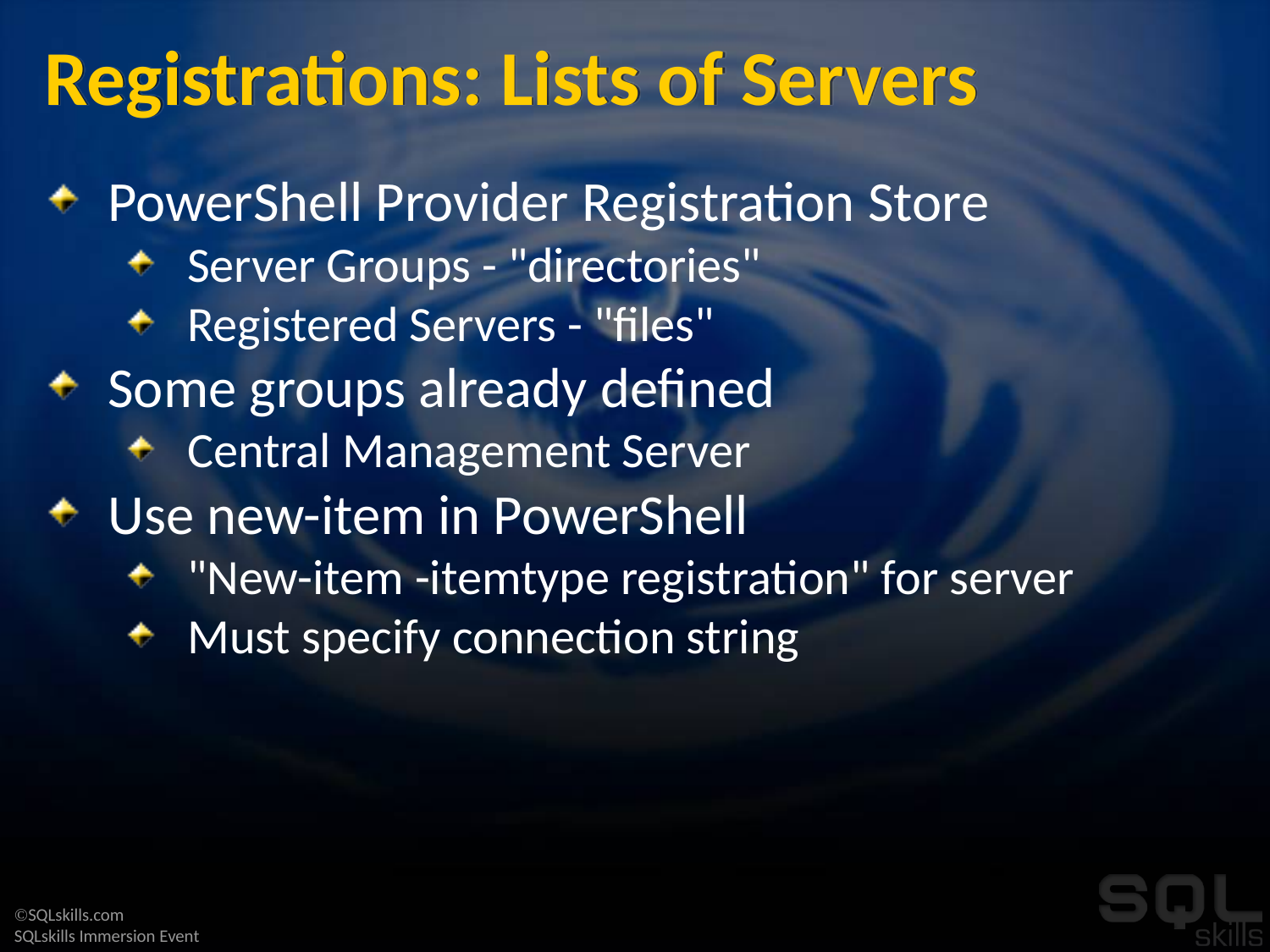

# Registrations: Lists of Servers
PowerShell Provider Registration Store
Server Groups - "directories"
Registered Servers - "files"
Some groups already defined
Central Management Server
Use new-item in PowerShell
"New-item -itemtype registration" for server
Must specify connection string